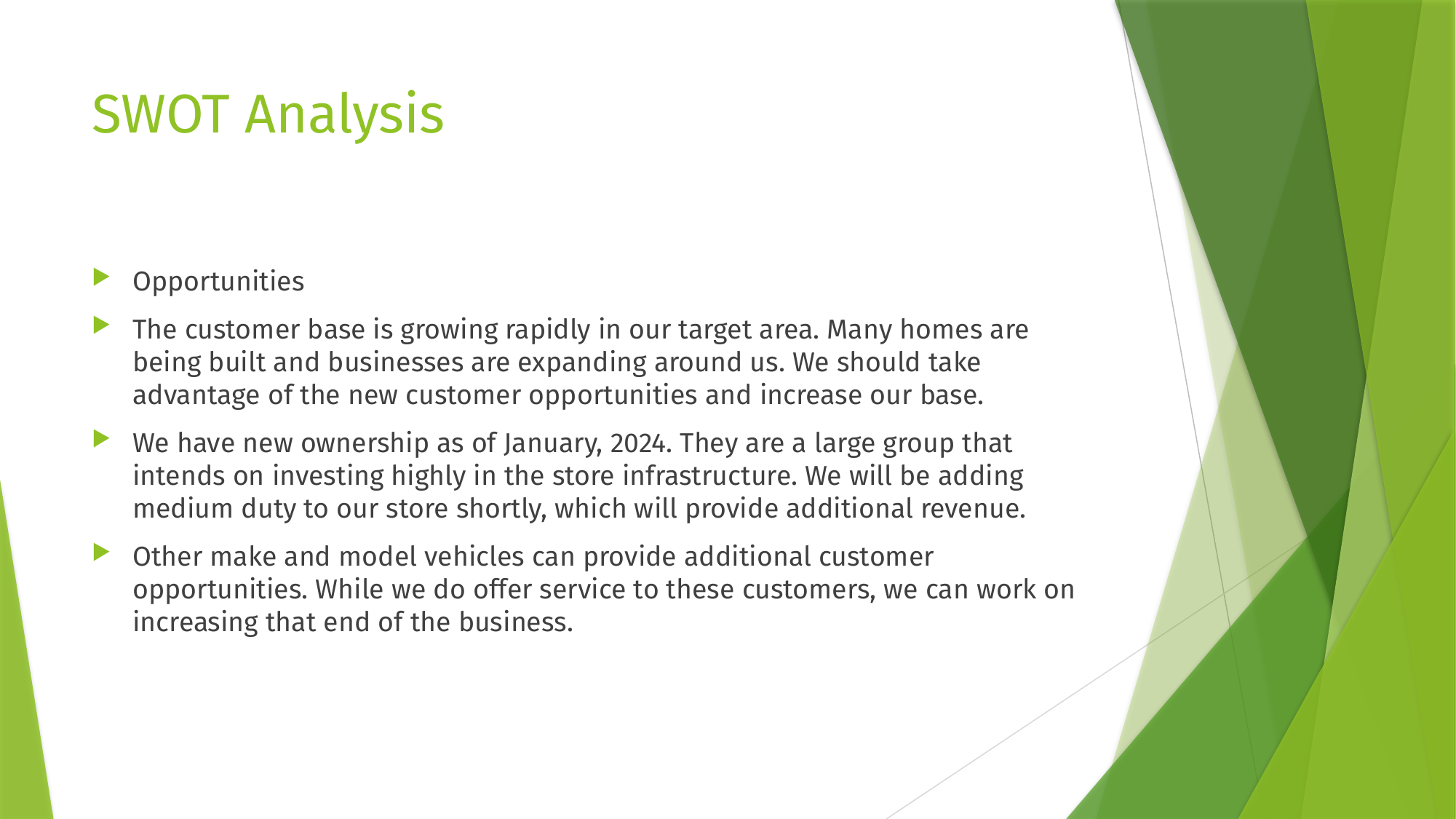

# SWOT Analysis
Opportunities
The customer base is growing rapidly in our target area. Many homes are being built and businesses are expanding around us. We should take advantage of the new customer opportunities and increase our base.
We have new ownership as of January, 2024. They are a large group that intends on investing highly in the store infrastructure. We will be adding medium duty to our store shortly, which will provide additional revenue.
Other make and model vehicles can provide additional customer opportunities. While we do offer service to these customers, we can work on increasing that end of the business.